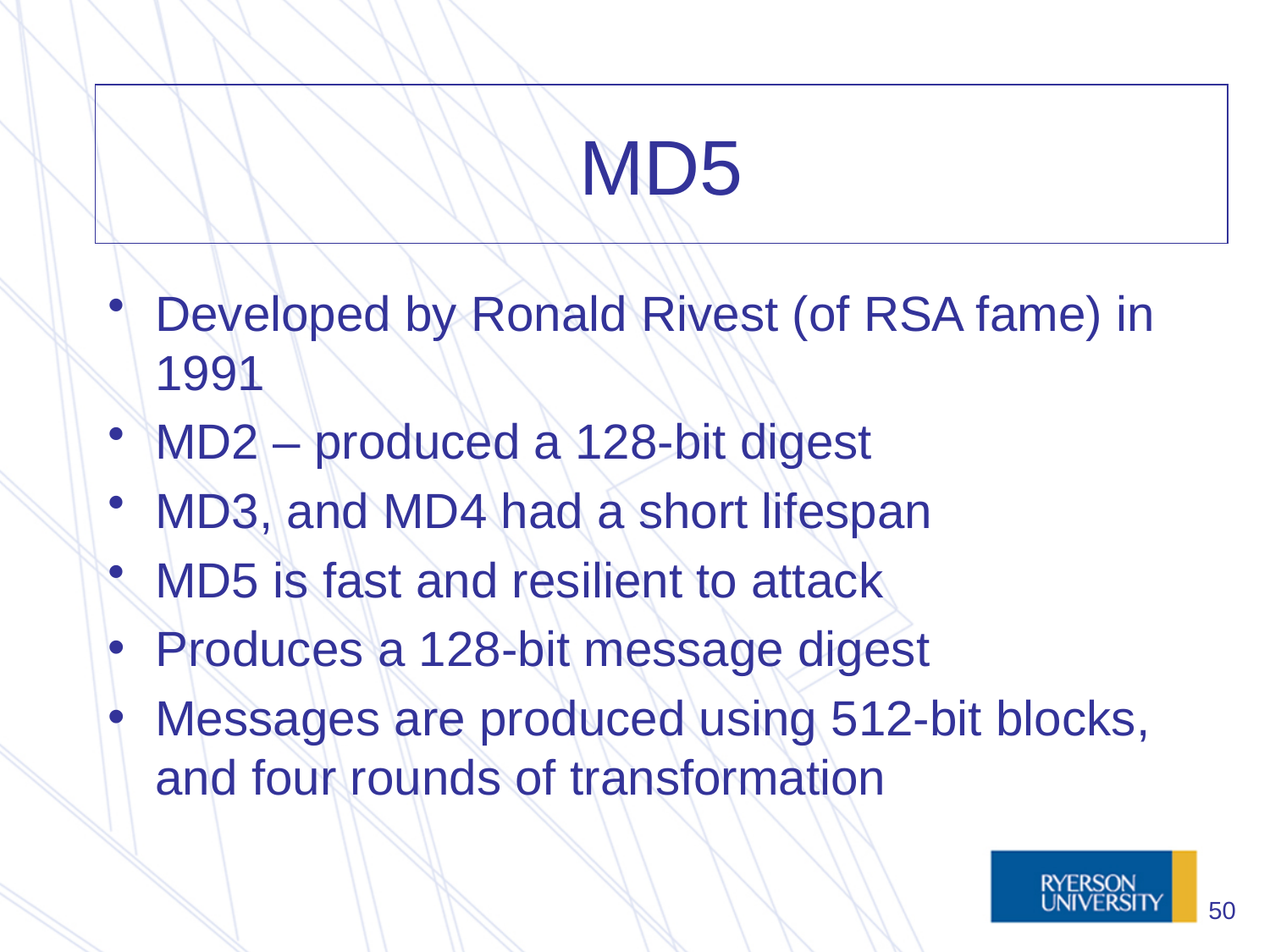

# MD5
Developed by Ronald Rivest (of RSA fame) in 1991
MD2 – produced a 128-bit digest
MD3, and MD4 had a short lifespan
MD5 is fast and resilient to attack
Produces a 128-bit message digest
Messages are produced using 512-bit blocks, and four rounds of transformation
50